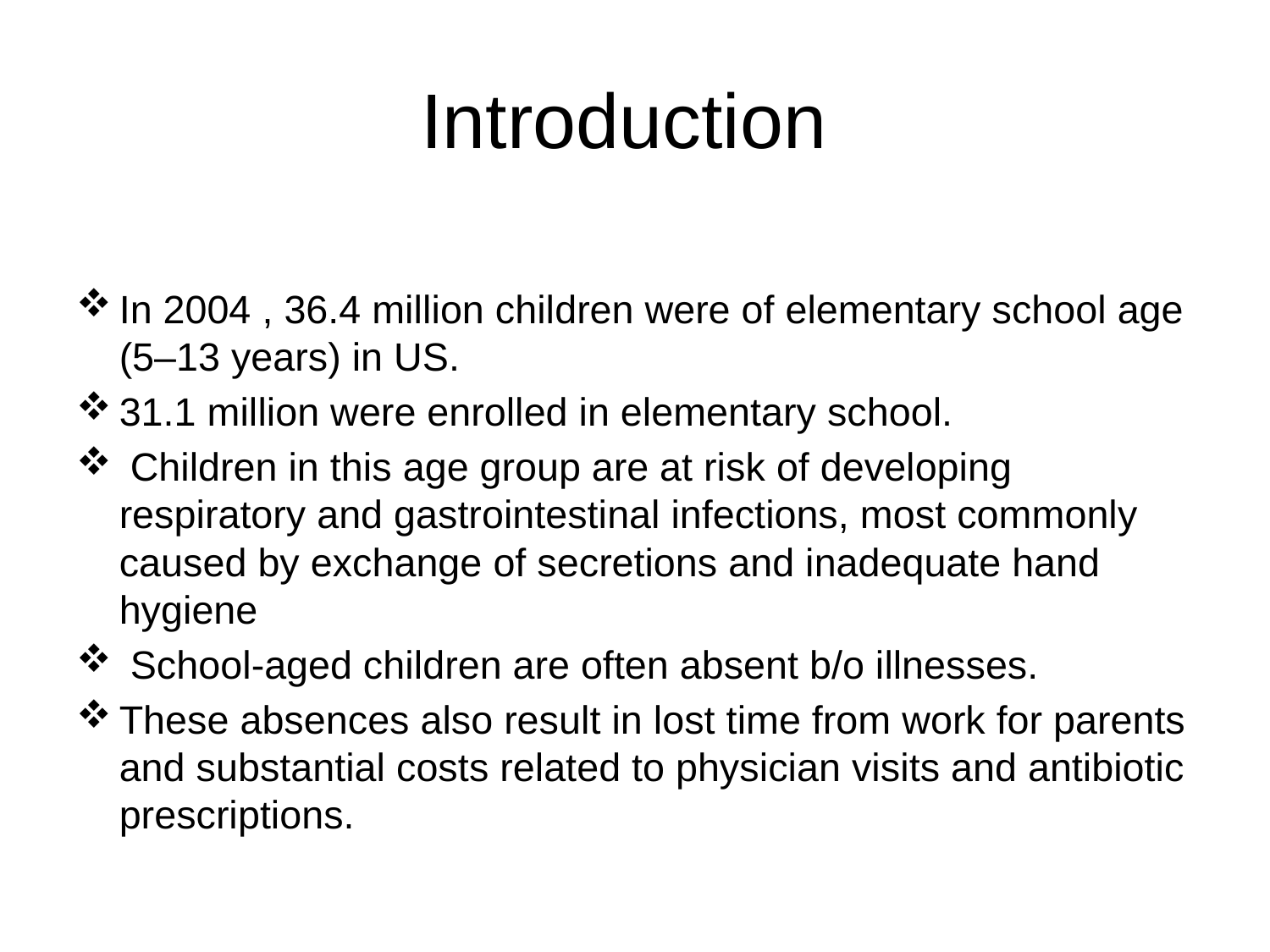

# Introduction

In 2004 , 36.4 million children were of elementary school age (5–13 years) in US.
31.1 million were enrolled in elementary school.
 Children in this age group are at risk of developing respiratory and gastrointestinal infections, most commonly caused by exchange of secretions and inadequate hand hygiene
 School-aged children are often absent b/o illnesses.
These absences also result in lost time from work for parents and substantial costs related to physician visits and antibiotic prescriptions.